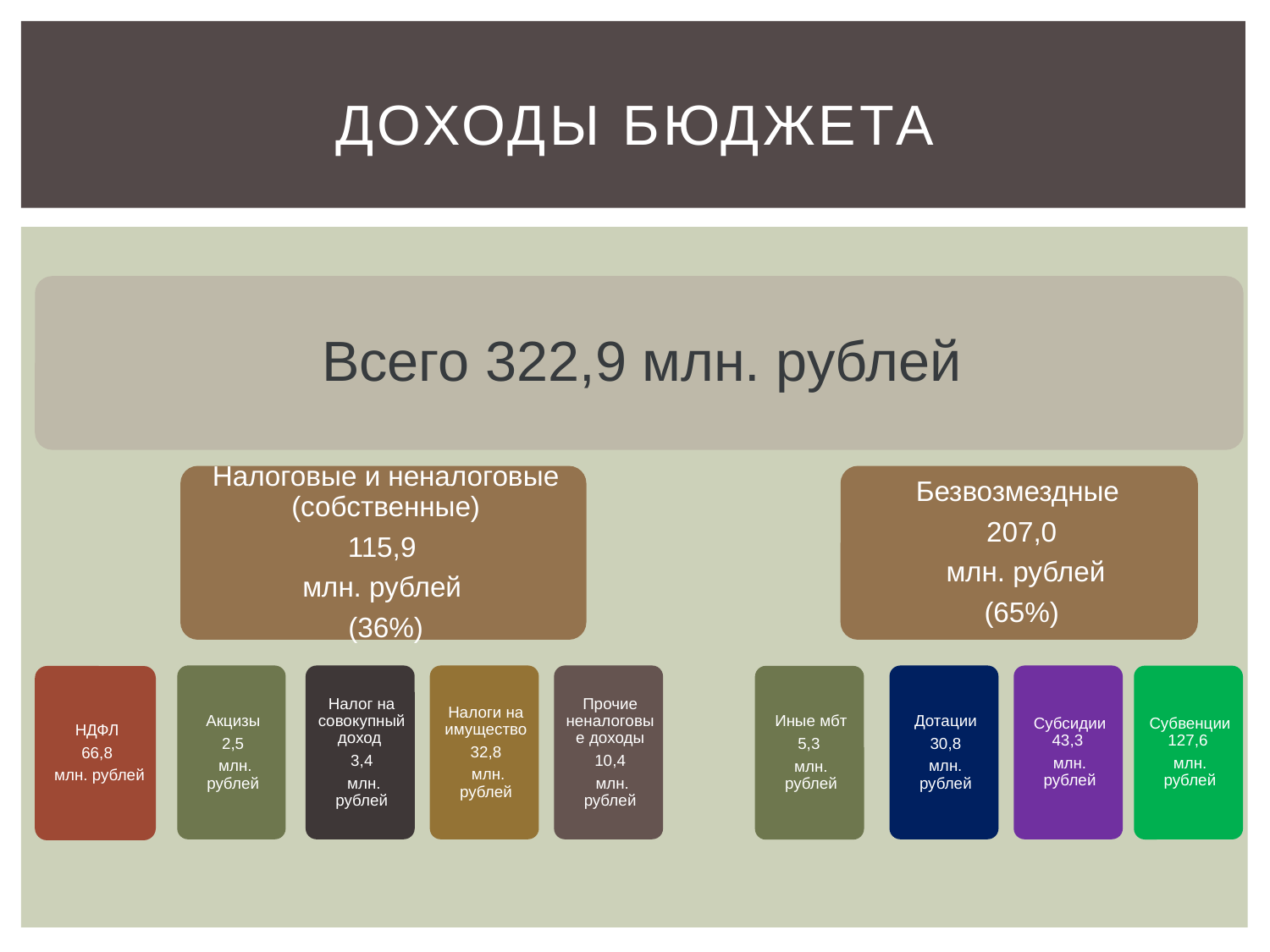

# Доходы бюджета

Всего 322,9 млн. рублей
Налоговые и неналоговые (собственные)
115,9
млн. рублей
(36%)
НДФЛ
66,8
 млн. рублей
Акцизы
2,5
 млн. рублей
Безвозмездные
207,0
 млн. рублей
(65%)
Налог на совокупный доход
3,4
 млн. рублей
Налоги на имущество
32,8
 млн. рублей
Прочие неналоговые доходы
10,4
 млн. рублей
Иные мбт
5,3
млн. рублей
Дотации
 30,8
млн. рублей
Субсидии 43,3
млн. рублей
Субвенции 127,6
млн. рублей